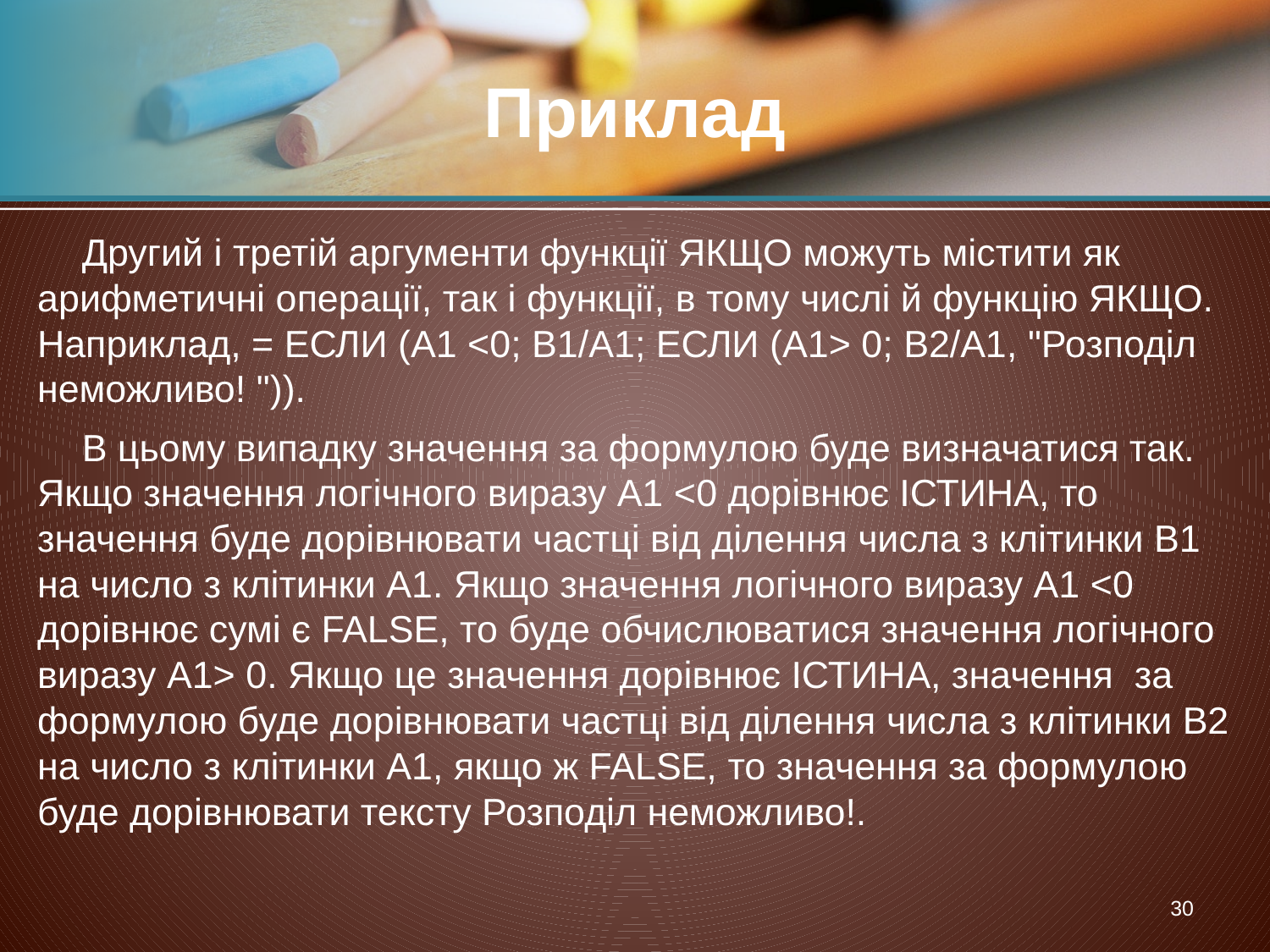

# Приклад
Другий і третій аргументи функції ЯКЩО можуть містити як арифметичні операції, так і функції, в тому числі й функцію ЯКЩО. Наприклад, = ЕСЛИ (А1 <0; B1/A1; ЕСЛИ (А1> 0; B2/A1, "Розподіл неможливо! ")).
В цьому випадку значення за формулою буде визначатися так. Якщо значення логічного виразу A1 <0 дорівнює ІСТИНА, то значення буде дорівнювати частці від ділення числа з клітинки B1 на число з клітинки A1. Якщо значення логічного виразу A1 <0 дорівнює сумі є FALSE, то буде обчислюватися значення логічного виразу А1> 0. Якщо це значення дорівнює ІСТИНА, значення  за формулою буде дорівнювати частці від ділення числа з клітинки B2 на число з клітинки A1, якщо ж FALSE, то значення за формулою буде дорівнювати тексту Розподіл неможливо!.
30